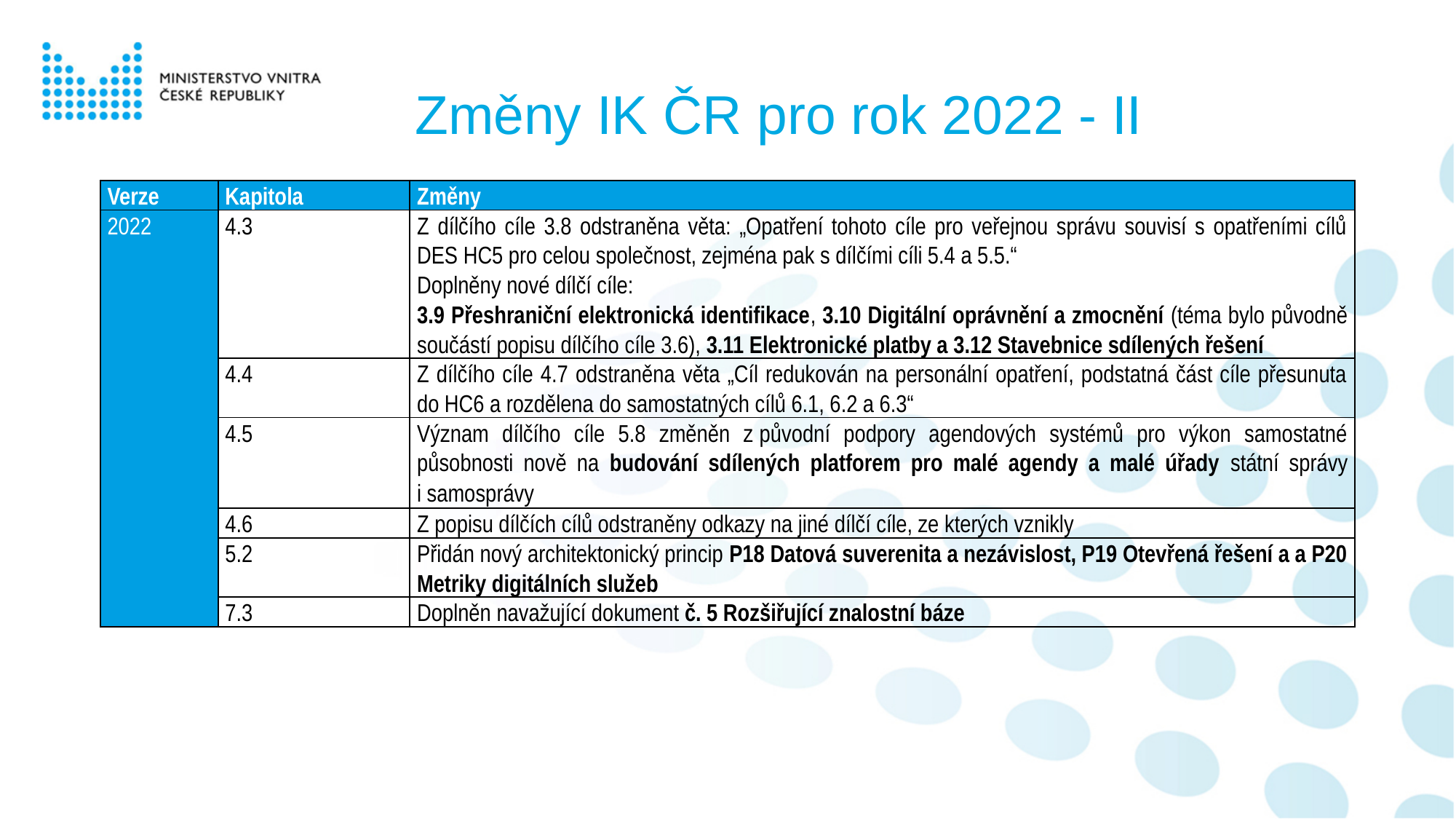

# Změny IK ČR pro rok 2022 - II
| Verze | Kapitola | Změny |
| --- | --- | --- |
| 2022 | 4.3 | Z dílčího cíle 3.8 odstraněna věta: „Opatření tohoto cíle pro veřejnou správu souvisí s opatřeními cílů DES HC5 pro celou společnost, zejména pak s dílčími cíli 5.4 a 5.5.“ Doplněny nové dílčí cíle: 3.9 Přeshraniční elektronická identifikace, 3.10 Digitální oprávnění a zmocnění (téma bylo původně součástí popisu dílčího cíle 3.6), 3.11 Elektronické platby a 3.12 Stavebnice sdílených řešení |
|  | 4.4 | Z dílčího cíle 4.7 odstraněna věta „Cíl redukován na personální opatření, podstatná část cíle přesunuta do HC6 a rozdělena do samostatných cílů 6.1, 6.2 a 6.3“ |
|  | 4.5 | Význam dílčího cíle 5.8 změněn z původní podpory agendových systémů pro výkon samostatné působnosti nově na budování sdílených platforem pro malé agendy a malé úřady státní správy i samosprávy |
|  | 4.6 | Z popisu dílčích cílů odstraněny odkazy na jiné dílčí cíle, ze kterých vznikly |
|  | 5.2 | Přidán nový architektonický princip P18 Datová suverenita a nezávislost, P19 Otevřená řešení a a P20 Metriky digitálních služeb |
|  | 7.3 | Doplněn navažující dokument č. 5 Rozšiřující znalostní báze |